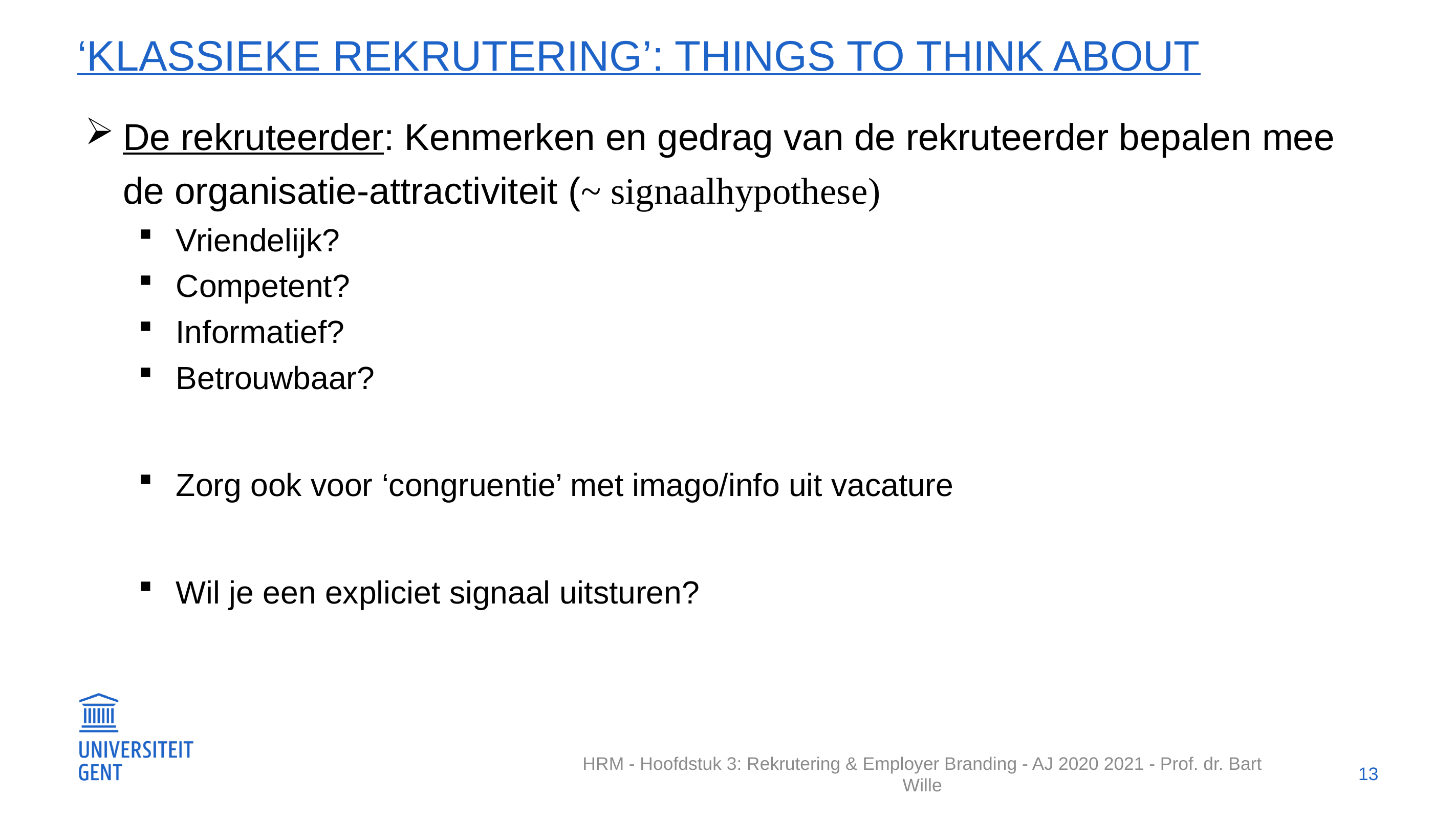

# ‘klassieke rekrutering’: things to think about
De rekruteerder: Kenmerken en gedrag van de rekruteerder bepalen mee de organisatie-attractiviteit (~ signaalhypothese)
Vriendelijk?
Competent?
Informatief?
Betrouwbaar?

Zorg ook voor ‘congruentie’ met imago/info uit vacature

Wil je een expliciet signaal uitsturen?

13
HRM - Hoofdstuk 3: Rekrutering & Employer Branding - AJ 2020 2021 - Prof. dr. Bart Wille